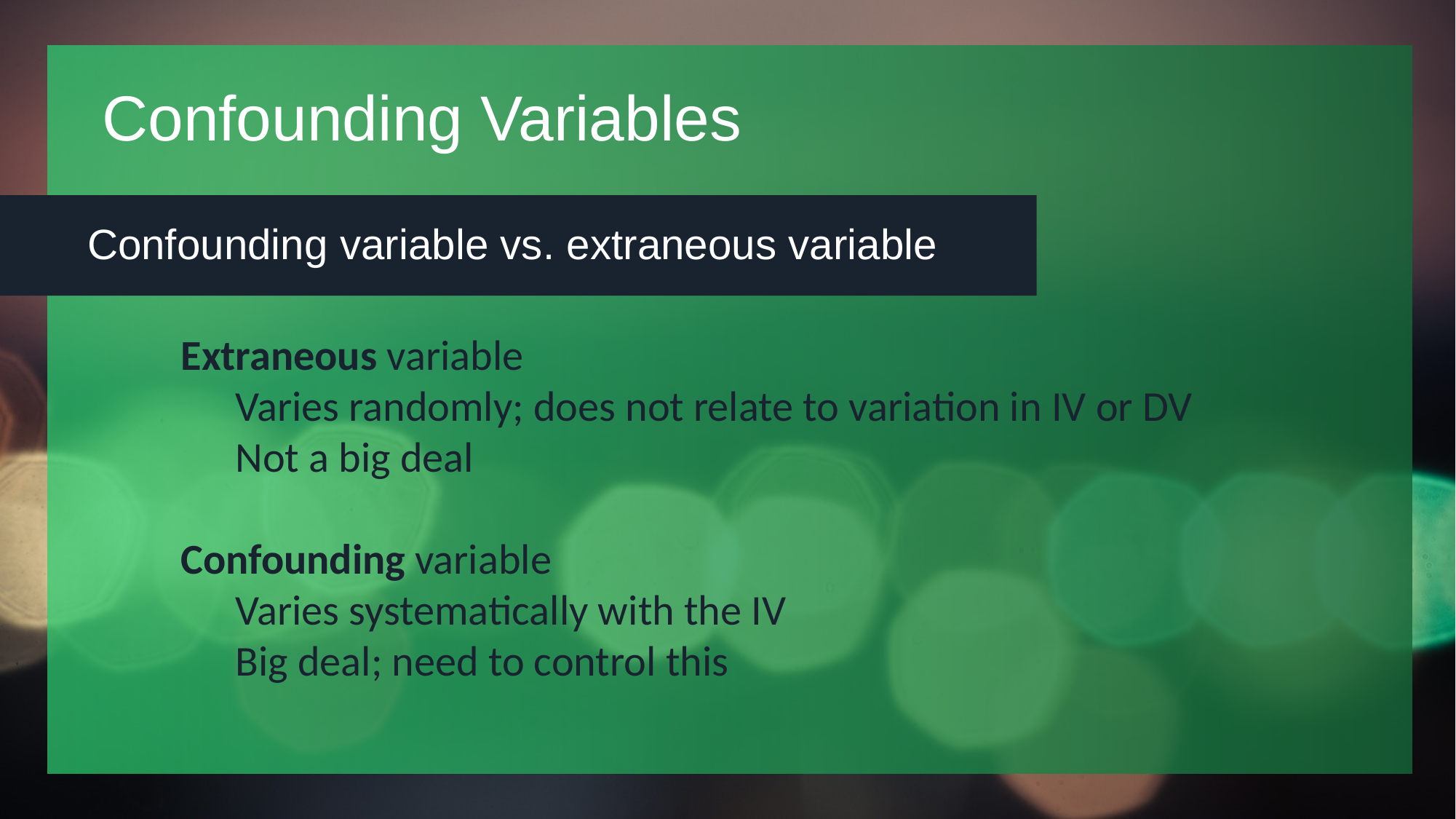

# Confounding Variables

Confounding variable vs. extraneous variable

Extraneous variable
Varies randomly; does not relate to variation in IV or DV
Not a big deal

Confounding variable
Varies systematically with the IV
Big deal; need to control this